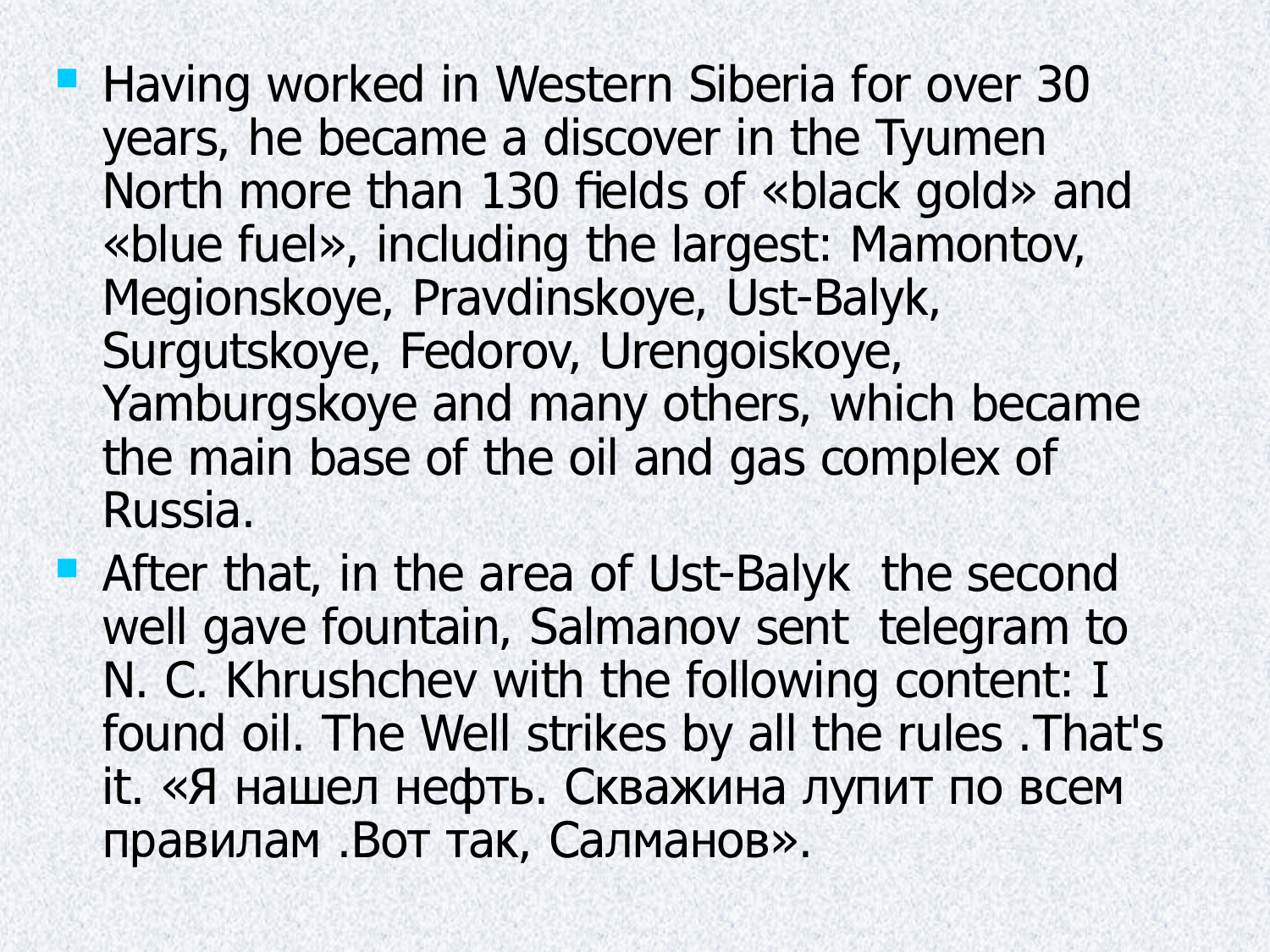

Having worked in Western Siberia for over 30 years, he became a discover in the Tyumen North more than 130 fields of «black gold» and «blue fuel», including the largest: Mamontov, Megionskoye, Pravdinskoye, Ust-Balyk, Surgutskoye, Fedorov, Urengoiskoye, Yamburgskoye and many others, which became the main base of the oil and gas complex of Russia.
After that, in the area of Ust-Balyk  the second well gave fountain, Salmanov sent  telegram to N. C. Khrushchev with the following content: I found oil. The Well strikes by all the rules .That's it. «Я нашел нефть. Скважина лупит по всем правилам .Вот так, Салманов».